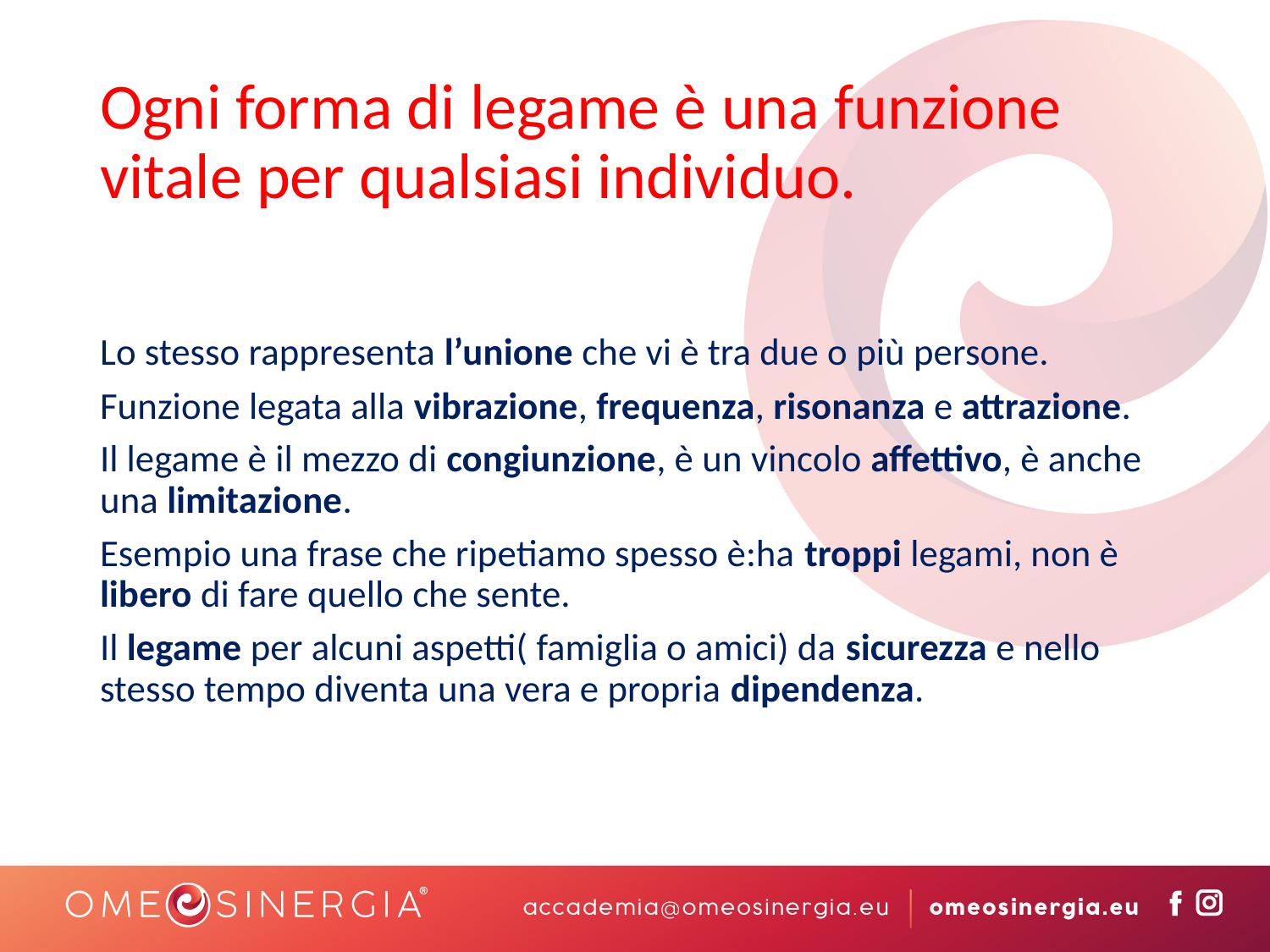

# Ogni forma di legame è una funzione vitale per qualsiasi individuo.
Lo stesso rappresenta l’unione che vi è tra due o più persone.
Funzione legata alla vibrazione, frequenza, risonanza e attrazione.
Il legame è il mezzo di congiunzione, è un vincolo affettivo, è anche una limitazione.
Esempio una frase che ripetiamo spesso è:ha troppi legami, non è libero di fare quello che sente.
Il legame per alcuni aspetti( famiglia o amici) da sicurezza e nello stesso tempo diventa una vera e propria dipendenza.